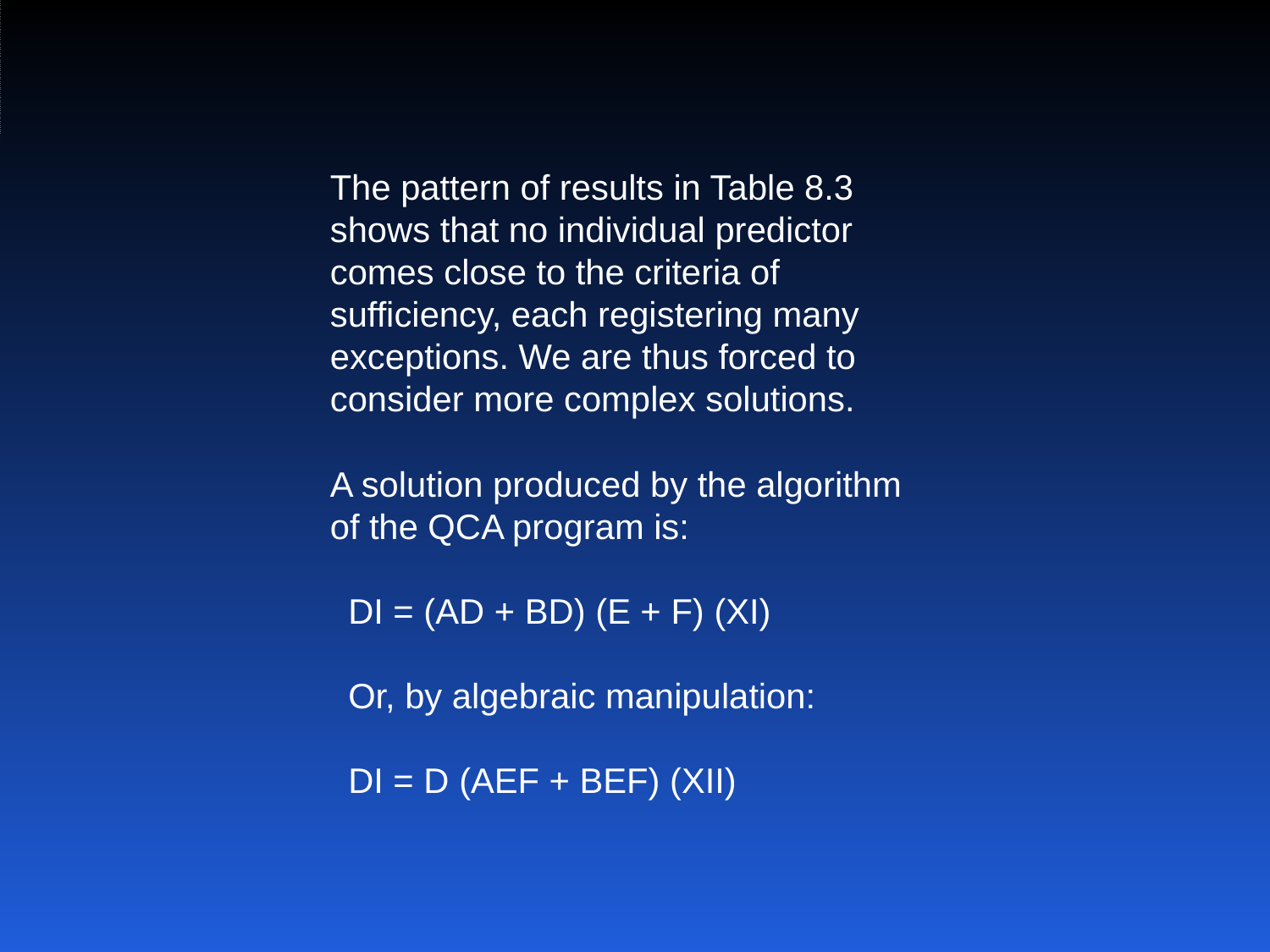

# The pattern of results in Table 8.3 shows that no individual predictor comes ...
The pattern of results in Table 8.3 shows that no individual predictor comes close to the criteria of sufficiency, each registering many exceptions. We are thus forced to consider more complex solutions.

A solution produced by the algorithm of the QCA program is:

DI = (AD + BD) (E + F) (XI)

Or, by algebraic manipulation:

DI = D (AEF + BEF) (XII)